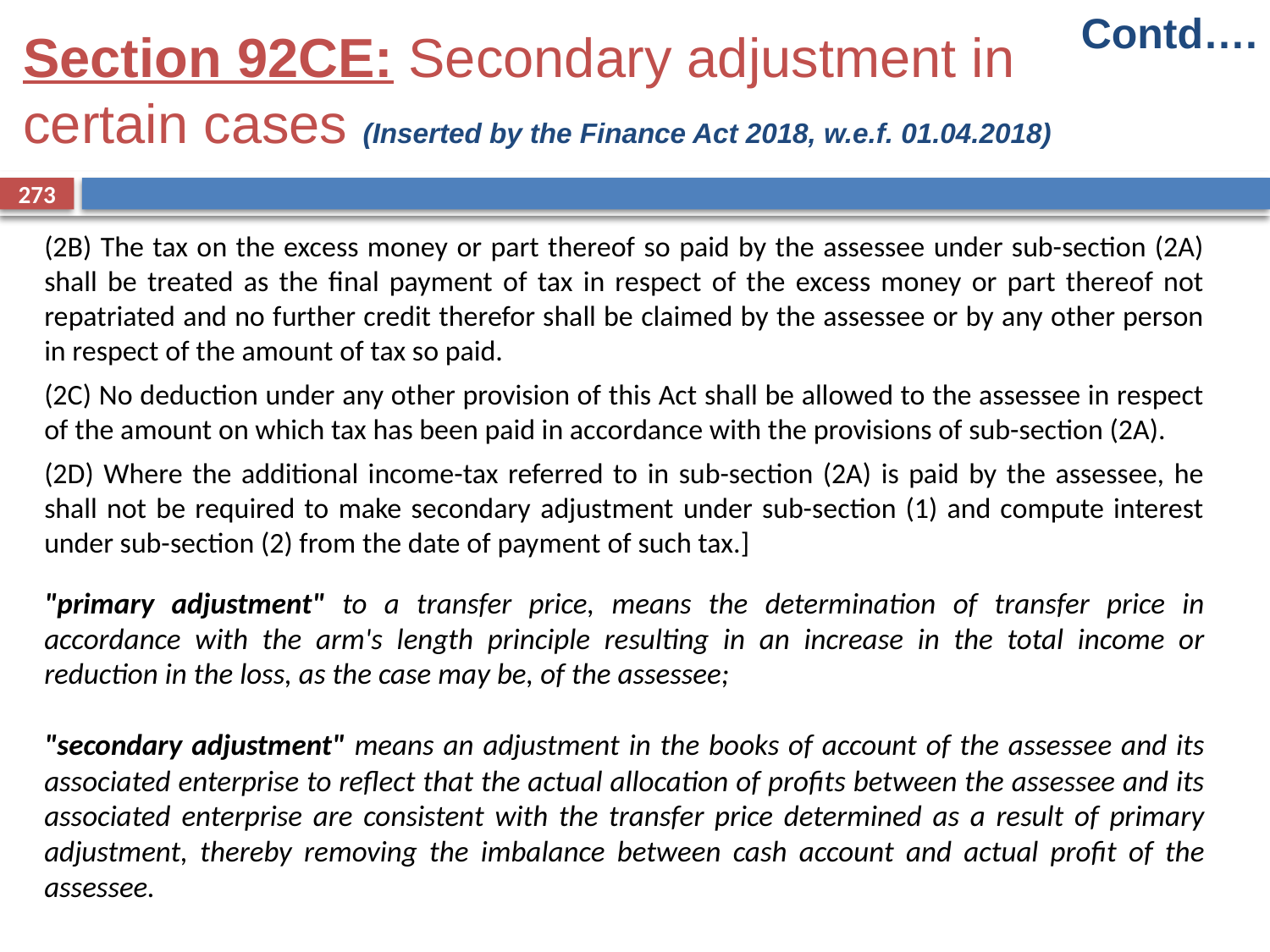

Contd….
# Section 92CE: Secondary adjustment in certain cases (Inserted by the Finance Act 2018, w.e.f. 01.04.2018)
273
(2B) The tax on the excess money or part thereof so paid by the assessee under sub-section (2A) shall be treated as the final payment of tax in respect of the excess money or part thereof not repatriated and no further credit therefor shall be claimed by the assessee or by any other person in respect of the amount of tax so paid.
(2C) No deduction under any other provision of this Act shall be allowed to the assessee in respect of the amount on which tax has been paid in accordance with the provisions of sub-section (2A).
(2D) Where the additional income-tax referred to in sub-section (2A) is paid by the assessee, he shall not be required to make secondary adjustment under sub-section (1) and compute interest under sub-section (2) from the date of payment of such tax.]

"primary adjustment" to a transfer price, means the determination of transfer price in accordance with the arm's length principle resulting in an increase in the total income or reduction in the loss, as the case may be, of the assessee;

"secondary adjustment" means an adjustment in the books of account of the assessee and its associated enterprise to reflect that the actual allocation of profits between the assessee and its associated enterprise are consistent with the transfer price determined as a result of primary adjustment, thereby removing the imbalance between cash account and actual profit of the assessee.